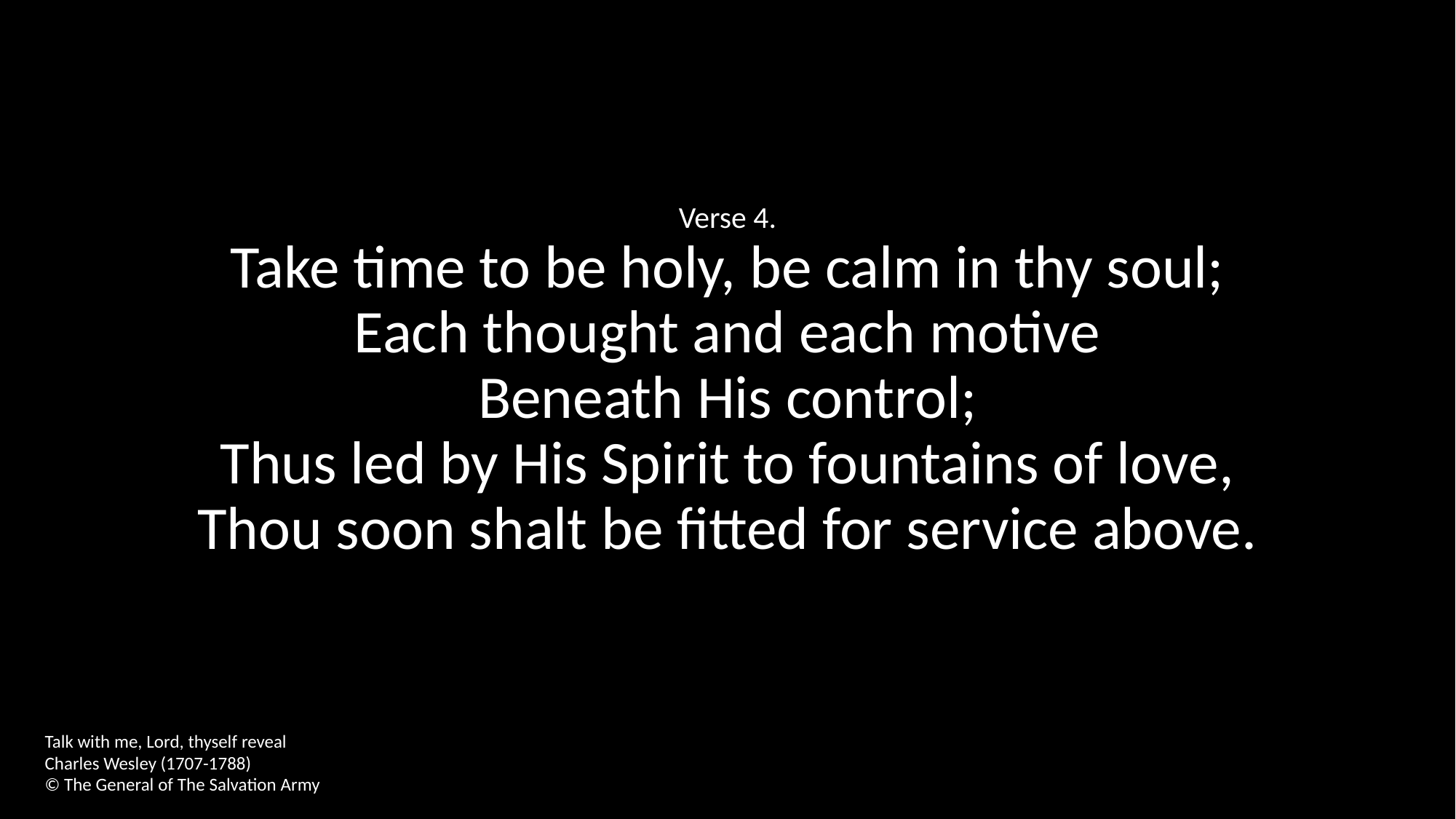

Verse 4.
Take time to be holy, be calm in thy soul;
Each thought and each motive
Beneath His control;
Thus led by His Spirit to fountains of love,
Thou soon shalt be fitted for service above.
Talk with me, Lord, thyself reveal
Charles Wesley (1707-1788)
© The General of The Salvation Army